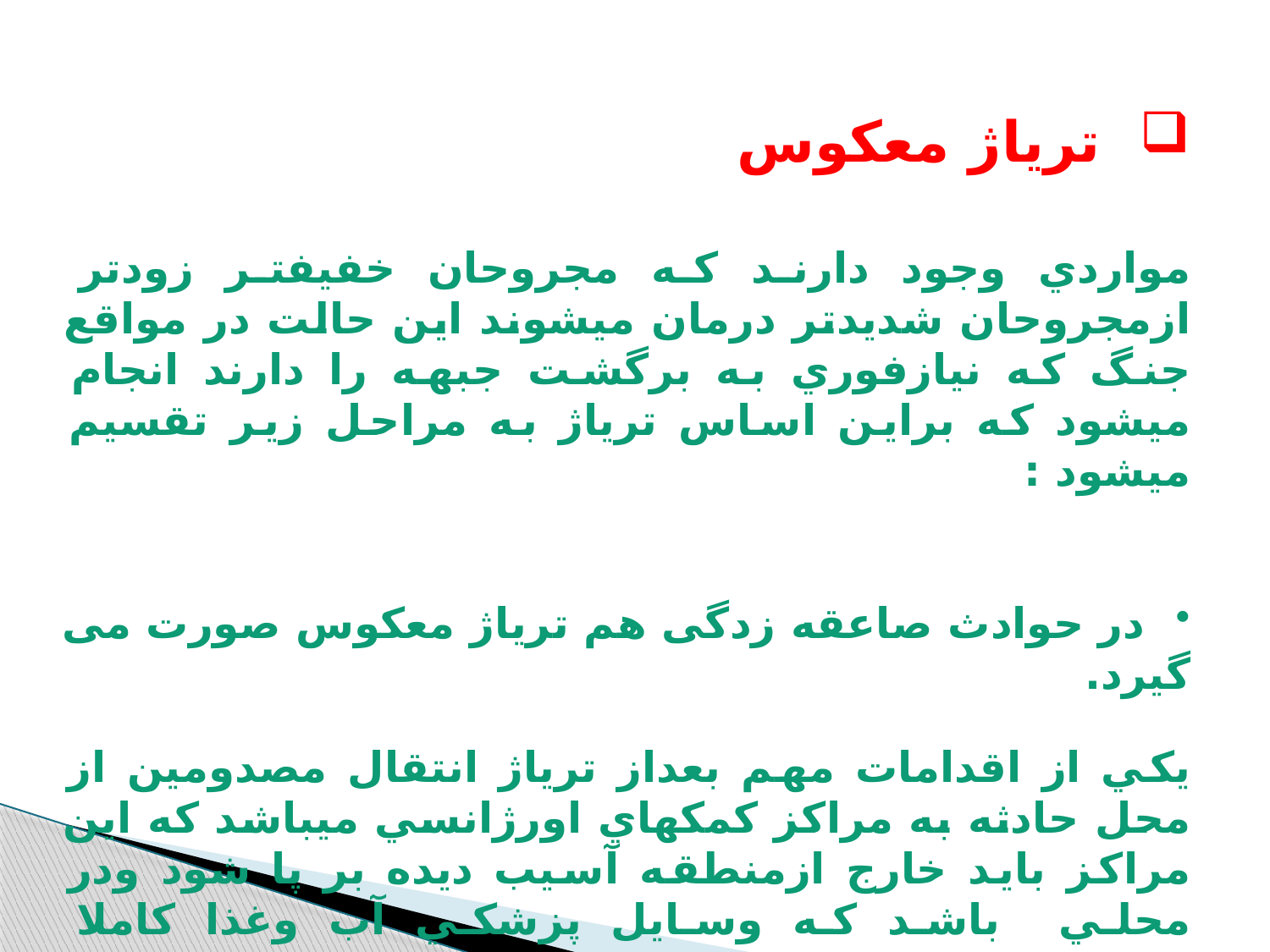

ترياژ معكوس

مواردي وجود دارند كه مجروحان خفيفتر زودتر ازمجروحان شديدتر درمان ميشوند اين حالت در مواقع جنگ كه نيازفوري به برگشت جبهه را دارند انجام ميشود كه براين اساس ترياژ به مراحل زير تقسيم ميشود :

  در حوادث صاعقه زدگی هم تریاژ معکوس صورت می گیرد.

يكي از اقدامات مهم بعداز ترياژ انتقال مصدومين از محل حادثه به مراكز كمكهاي اورژانسي ميباشد كه اين مراكز بايد خارج ازمنطقه آسيب ديده بر پا شود ودر محلي  باشد كه وسايل پزشكي آب وغذا كاملا دردسترس بوده واز پرسنل لازم ماهر برخوردار  باشد .